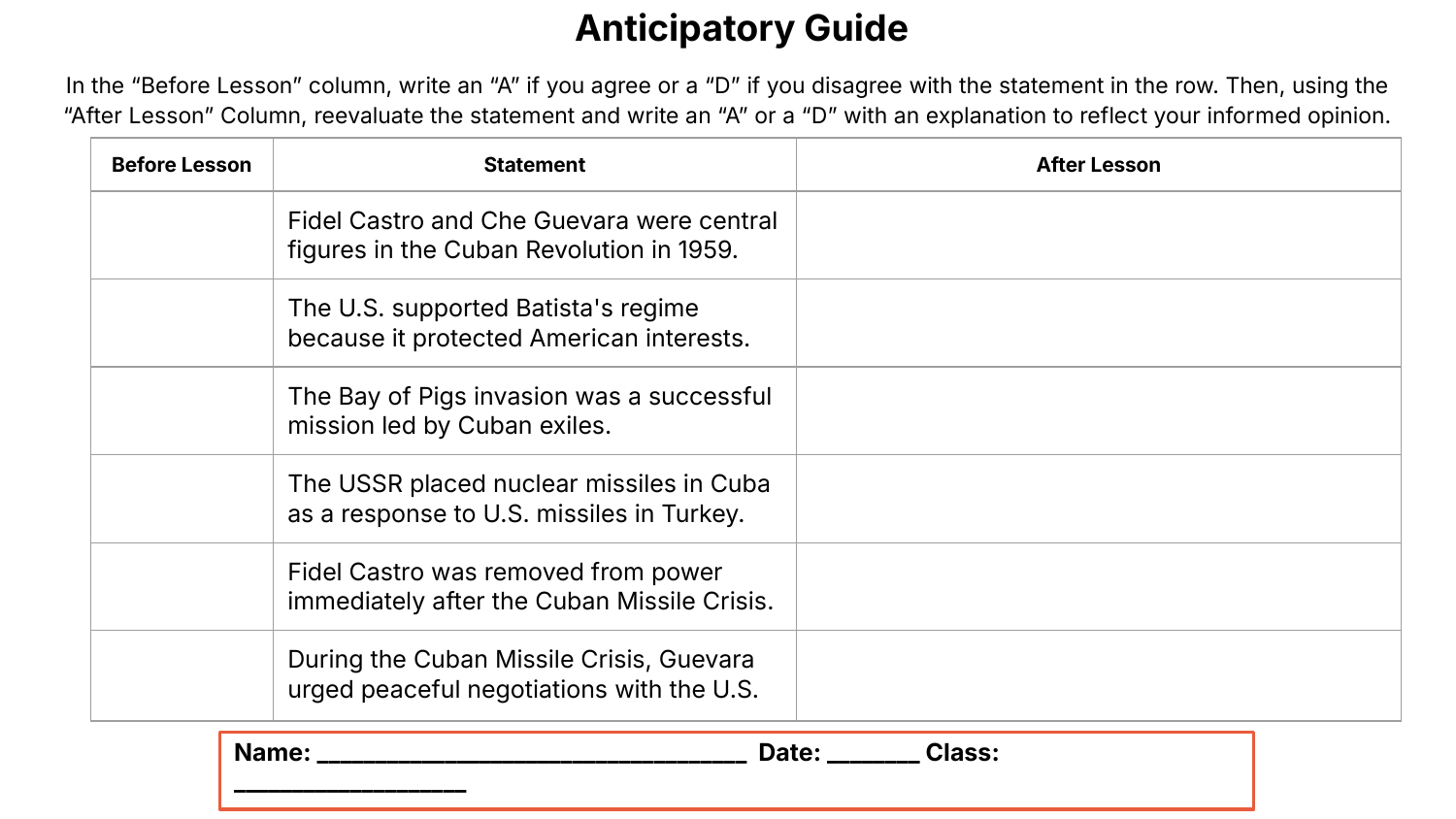

Anticipatory Guide

In the “Before Lesson” column, write an “A” if you agree or a “D” if you disagree with the statement in the row. Then, using the “After Lesson” Column, reevaluate the statement and write an “A” or a “D” with an explanation to reflect your informed opinion.
| Before Lesson | Statement | After Lesson |
| --- | --- | --- |
|  | Fidel Castro and Che Guevara were central figures in the Cuban Revolution in 1959. |  |
|  | The U.S. supported Batista's regime because it protected American interests. |  |
|  | The Bay of Pigs invasion was a successful mission led by Cuban exiles. |  |
|  | The USSR placed nuclear missiles in Cuba as a response to U.S. missiles in Turkey. |  |
|  | Fidel Castro was removed from power immediately after the Cuban Missile Crisis. |  |
|  | During the Cuban Missile Crisis, Guevara urged peaceful negotiations with the U.S. |  |
Name: _____________________________________  Date: ________ Class: ____________________